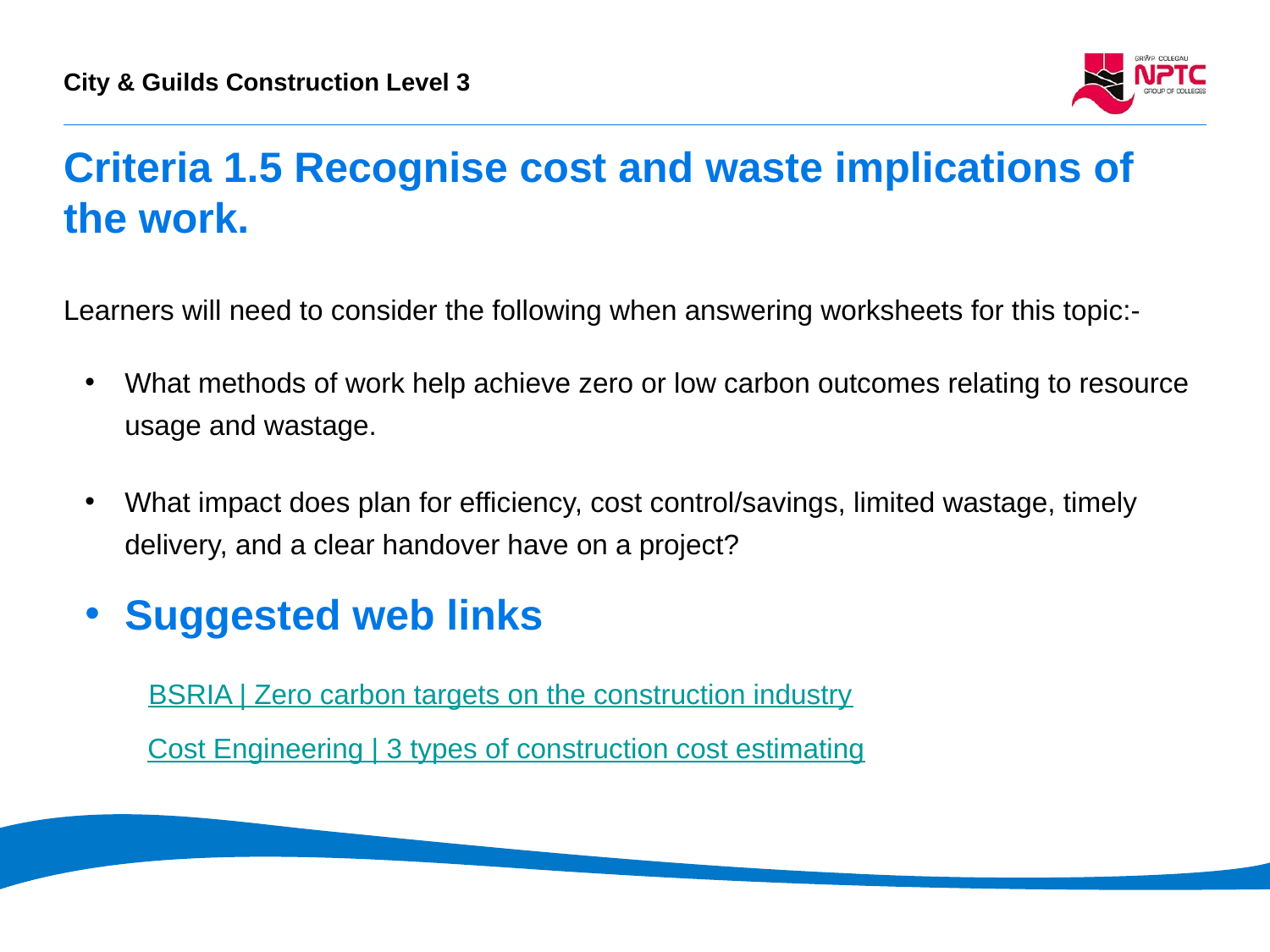

# Criteria 1.5 Recognise cost and waste implications of the work. Learners will need to consider the following when answering worksheets for this topic:-
What methods of work help achieve zero or low carbon outcomes relating to resource usage and wastage.
What impact does plan for efficiency, cost control/savings, limited wastage, timely delivery, and a clear handover have on a project?
Suggested web links
BSRIA | Zero carbon targets on the construction industry
        Cost Engineering | 3 types of construction cost estimating